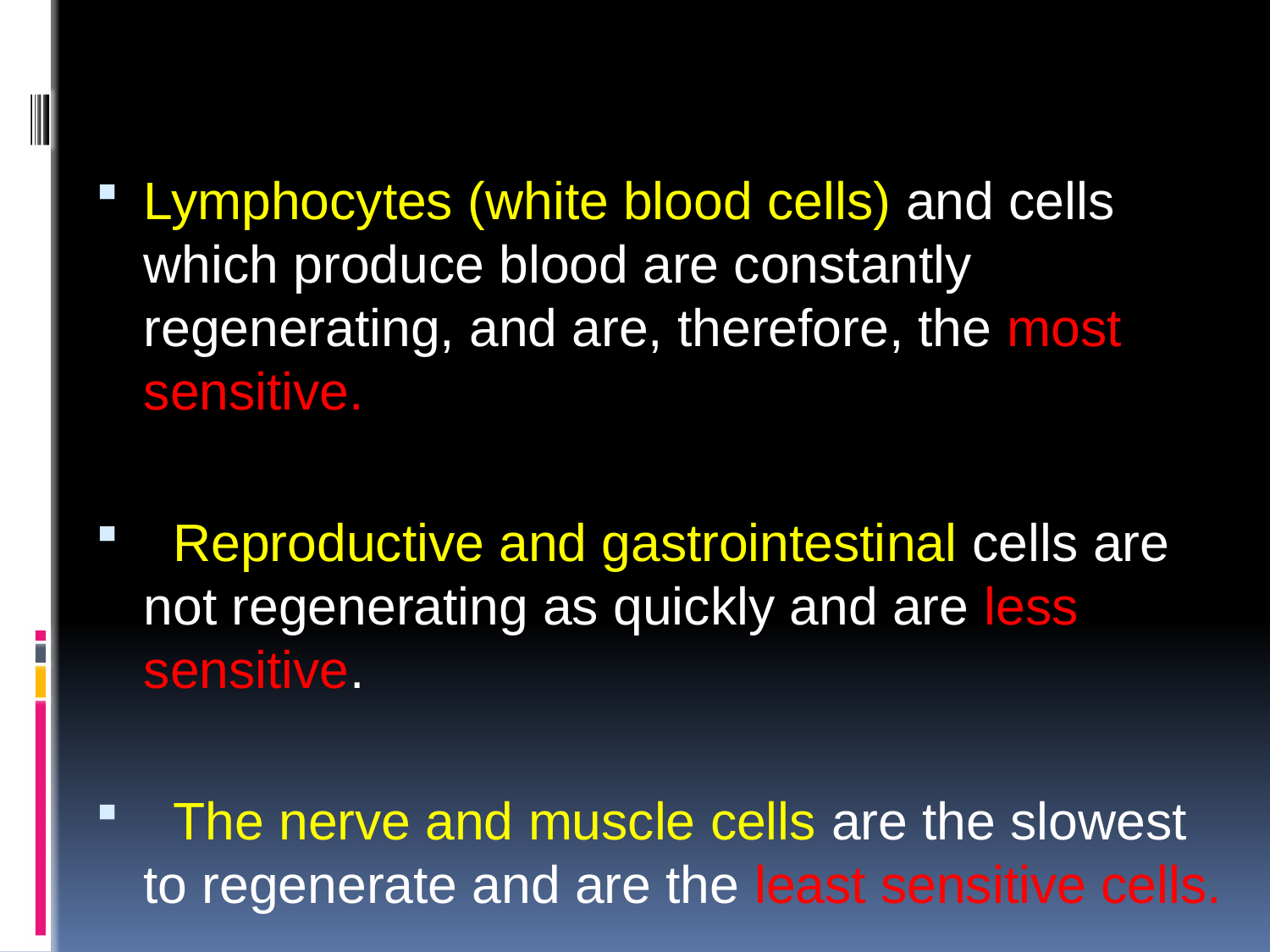

Lymphocytes (white blood cells) and cells which produce blood are constantly regenerating, and are, therefore, the most sensitive.

  Reproductive and gastrointestinal cells are not regenerating as quickly and are less sensitive.

  The nerve and muscle cells are the slowest to regenerate and are the least sensitive cells.